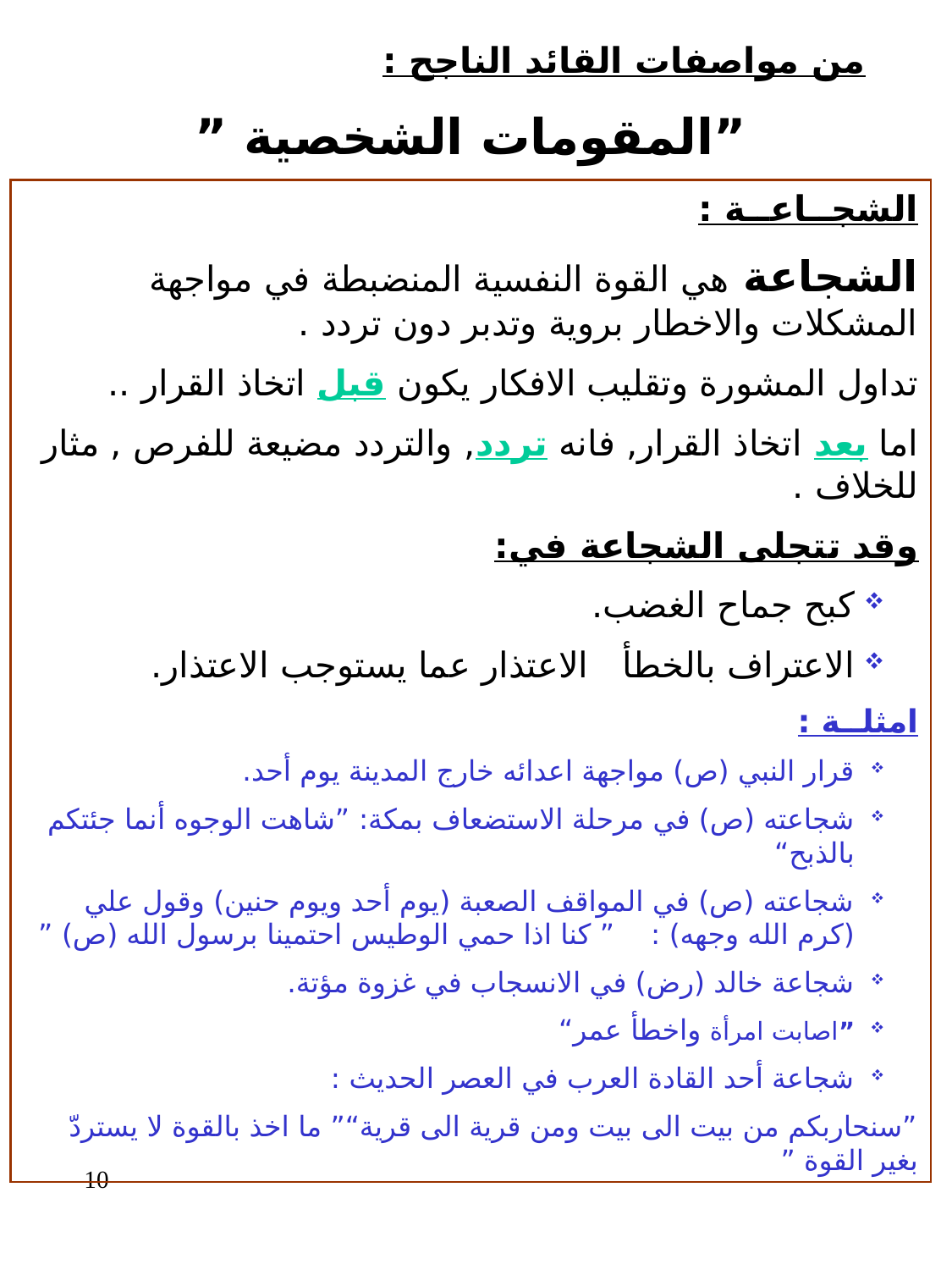

من مواصفات القائد الناجح :
”المقومات الشخصية ”

الشجــاعــة :
الشجاعة هي القوة النفسية المنضبطة في مواجهة المشكلات والاخطار بروية وتدبر دون تردد .
تداول المشورة وتقليب الافكار يكون قبل اتخاذ القرار ..
اما بعد اتخاذ القرار, فانه تردد, والتردد مضيعة للفرص , مثار للخلاف .
وقد تتجلى الشجاعة في:
كبح جماح الغضب.
الاعتراف بالخطأ   الاعتذار عما يستوجب الاعتذار.
امثلــة :
قرار النبي (ص) مواجهة اعدائه خارج المدينة يوم أحد.
شجاعته (ص) في مرحلة الاستضعاف بمكة: ”شاهت الوجوه أنما جئتكم بالذبح“
شجاعته (ص) في المواقف الصعبة (يوم أحد ويوم حنين) وقول علي (كرم الله وجهه) :    ” كنا اذا حمي الوطيس احتمينا برسول الله (ص) ”
شجاعة خالد (رض) في الانسجاب في غزوة مؤتة.
”اصابت امرأة واخطأ عمر“
شجاعة أحد القادة العرب في العصر الحديث :
”سنحاربكم من بيت الى بيت ومن قرية الى قرية“” ما اخذ بالقوة لا يستردّ بغير القوة ”
10